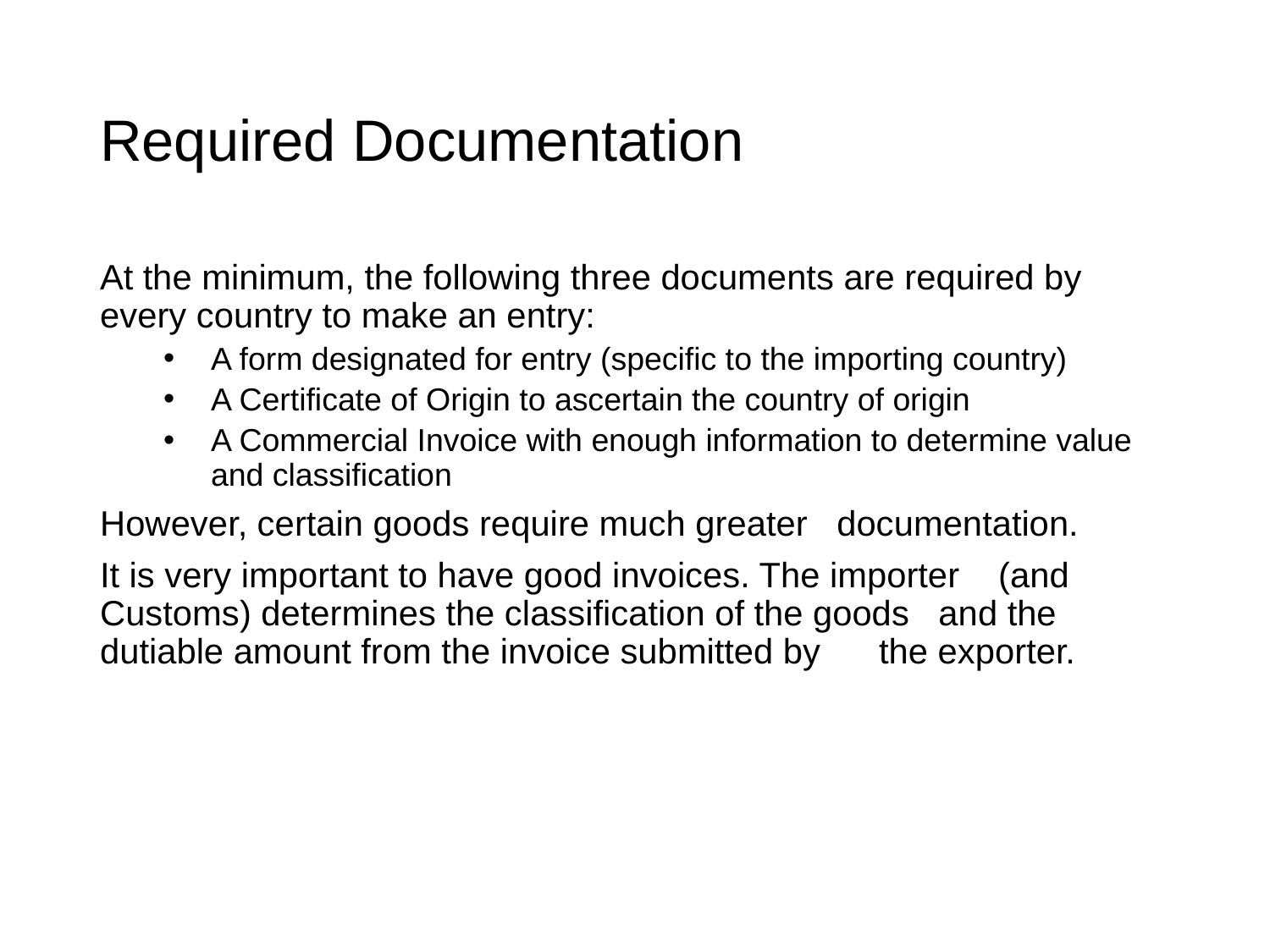

# Required Documentation
At the minimum, the following three documents are required by every country to make an entry:
A form designated for entry (specific to the importing country)
A Certificate of Origin to ascertain the country of origin
A Commercial Invoice with enough information to determine value and classification
However, certain goods require much greater   documentation.
It is very important to have good invoices. The importer    (and Customs) determines the classification of the goods   and the dutiable amount from the invoice submitted by      the exporter.